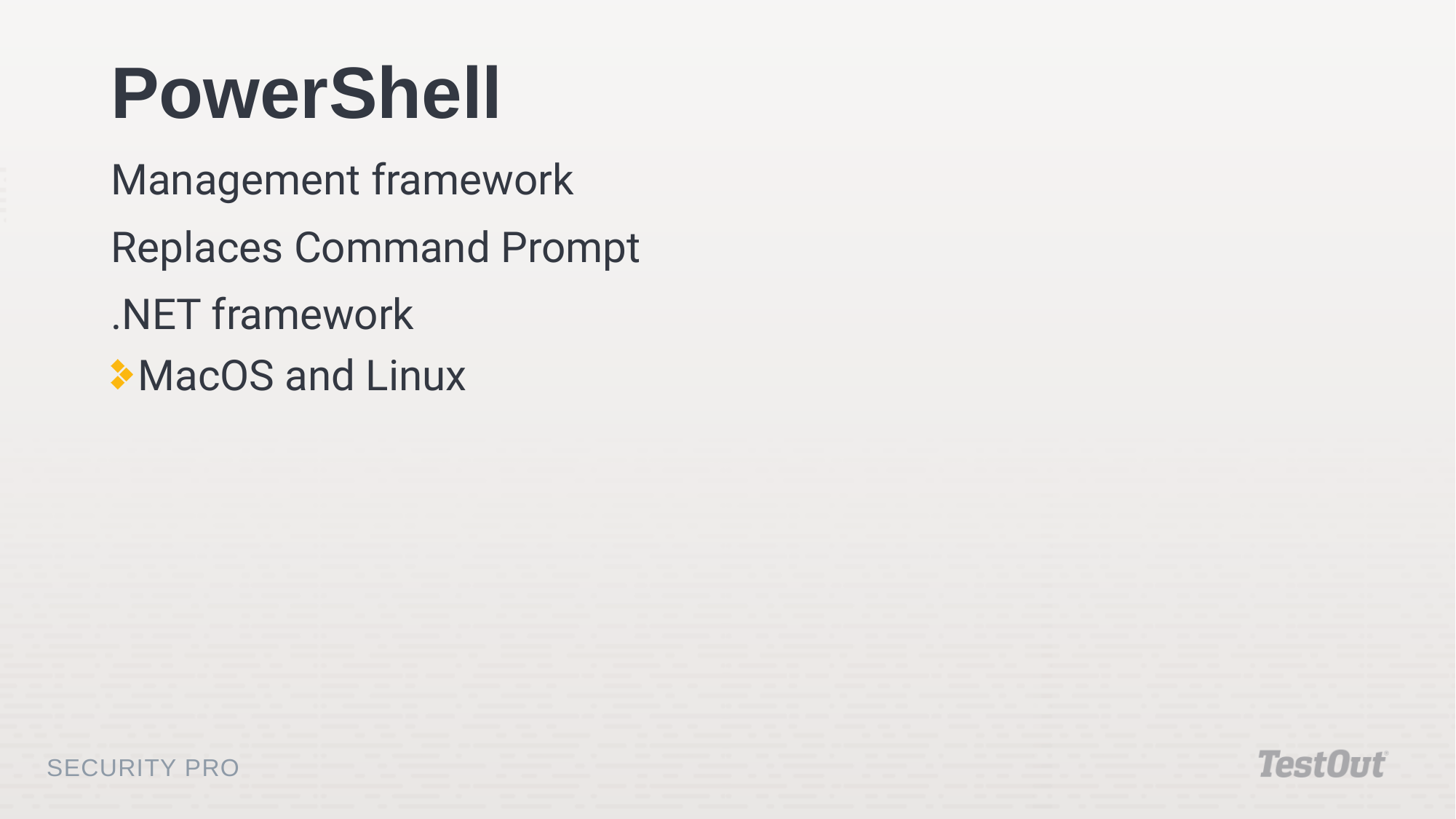

# PowerShell
Management framework
Replaces Command Prompt
.NET framework
MacOS and Linux
Security Pro